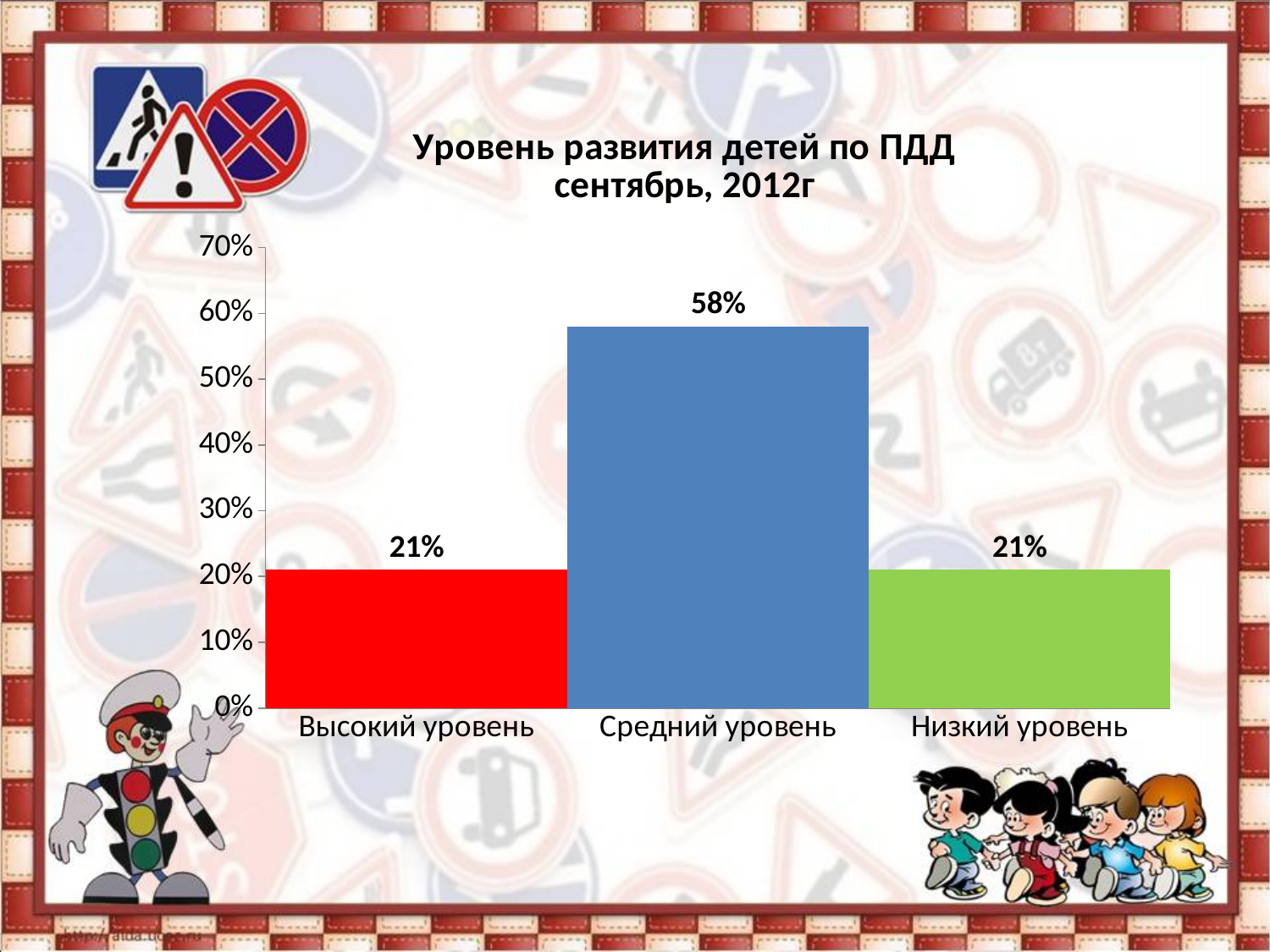

### Chart: Уровень развития детей по ПДД
сентябрь, 2012г

| Category | Ряд 1 |
|---|---|
| Высокий уровень | 0.21000000000000021 |
| Средний уровень | 0.5800000000000005 |
| Низкий уровень | 0.21000000000000021 |